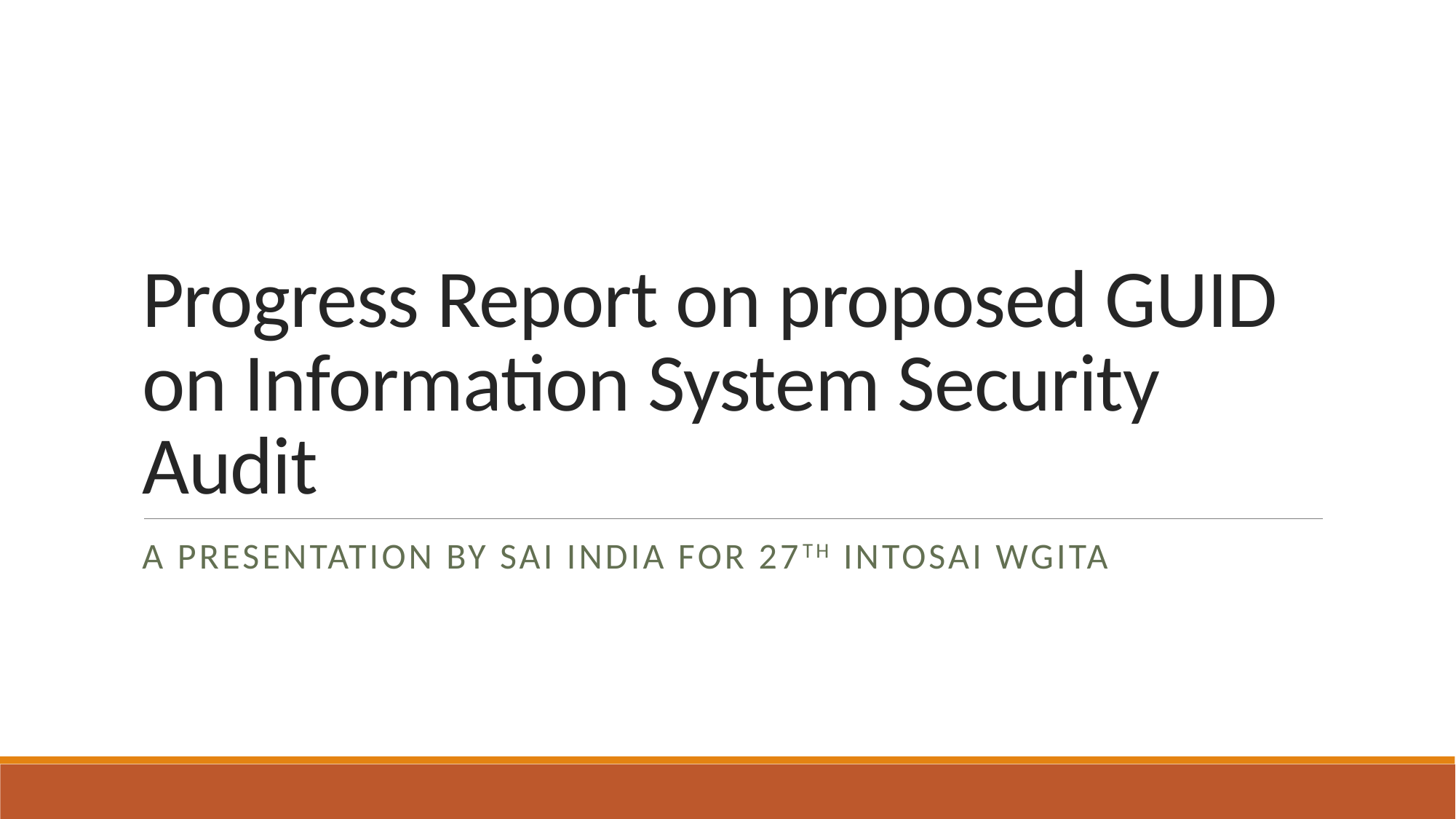

# Progress Report on proposed GUID on Information System Security Audit
A presentation by SAI India for 27th INTOSAI WGITA